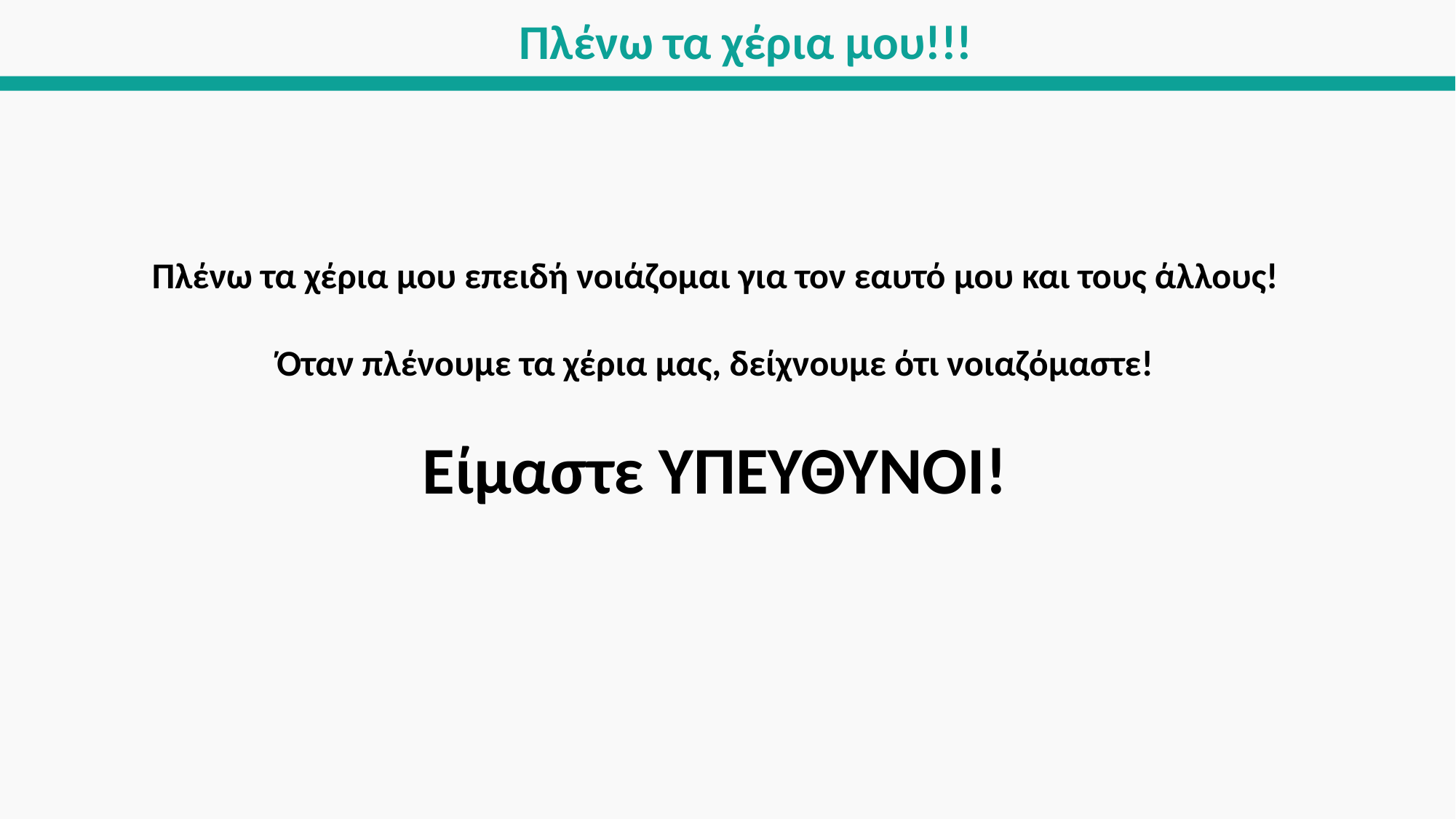

# Πλένω τα χέρια μου!!!
Πλένω τα χέρια μου επειδή νοιάζομαι για τον εαυτό μου και τους άλλους!

Όταν πλένουμε τα χέρια μας, δείχνουμε ότι νοιαζόμαστε!

Είμαστε ΥΠΕΥΘΥΝΟΙ!